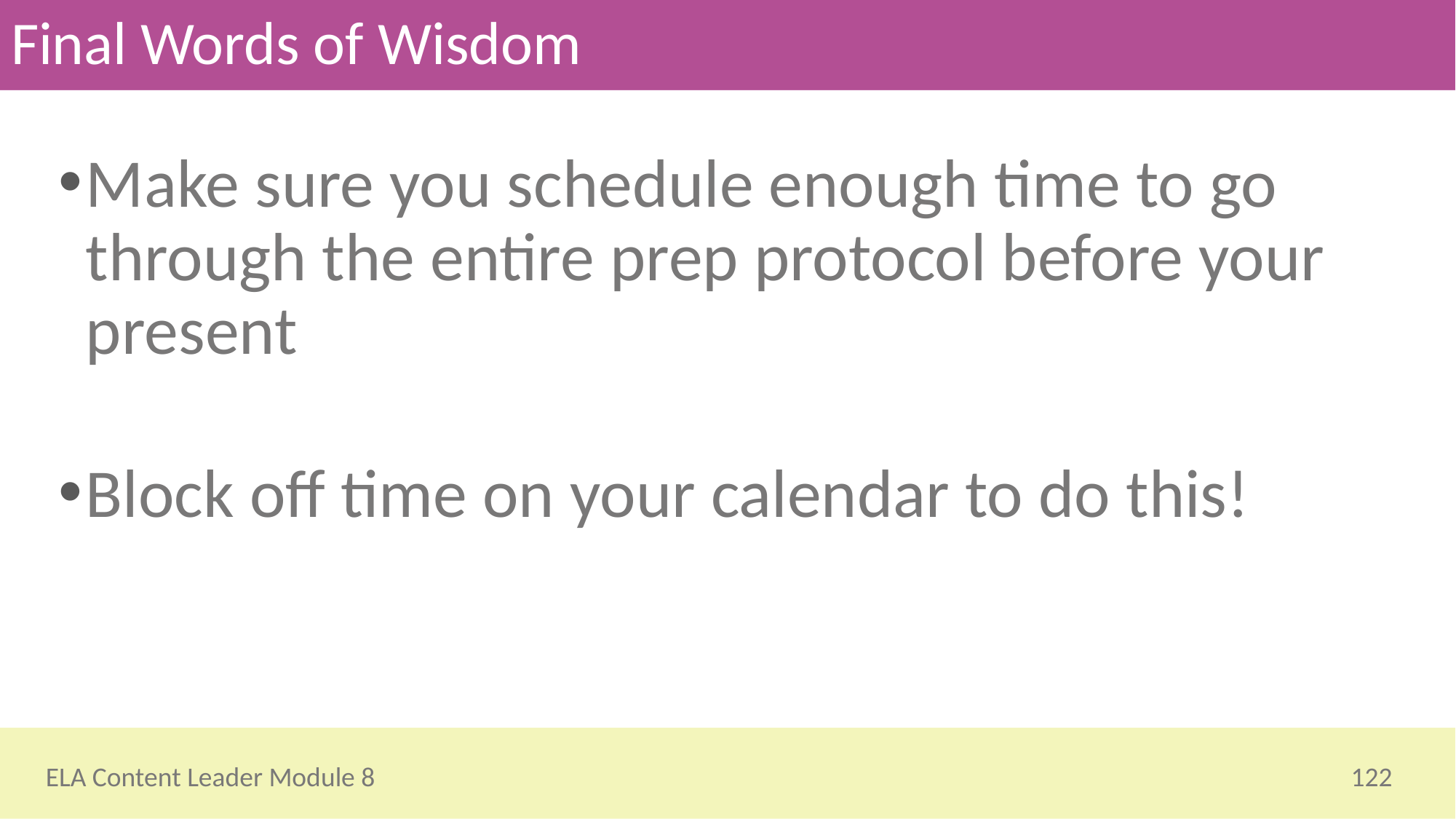

# Final Words of Wisdom
Make sure you schedule enough time to go through the entire prep protocol before your present

Block off time on your calendar to do this!
122